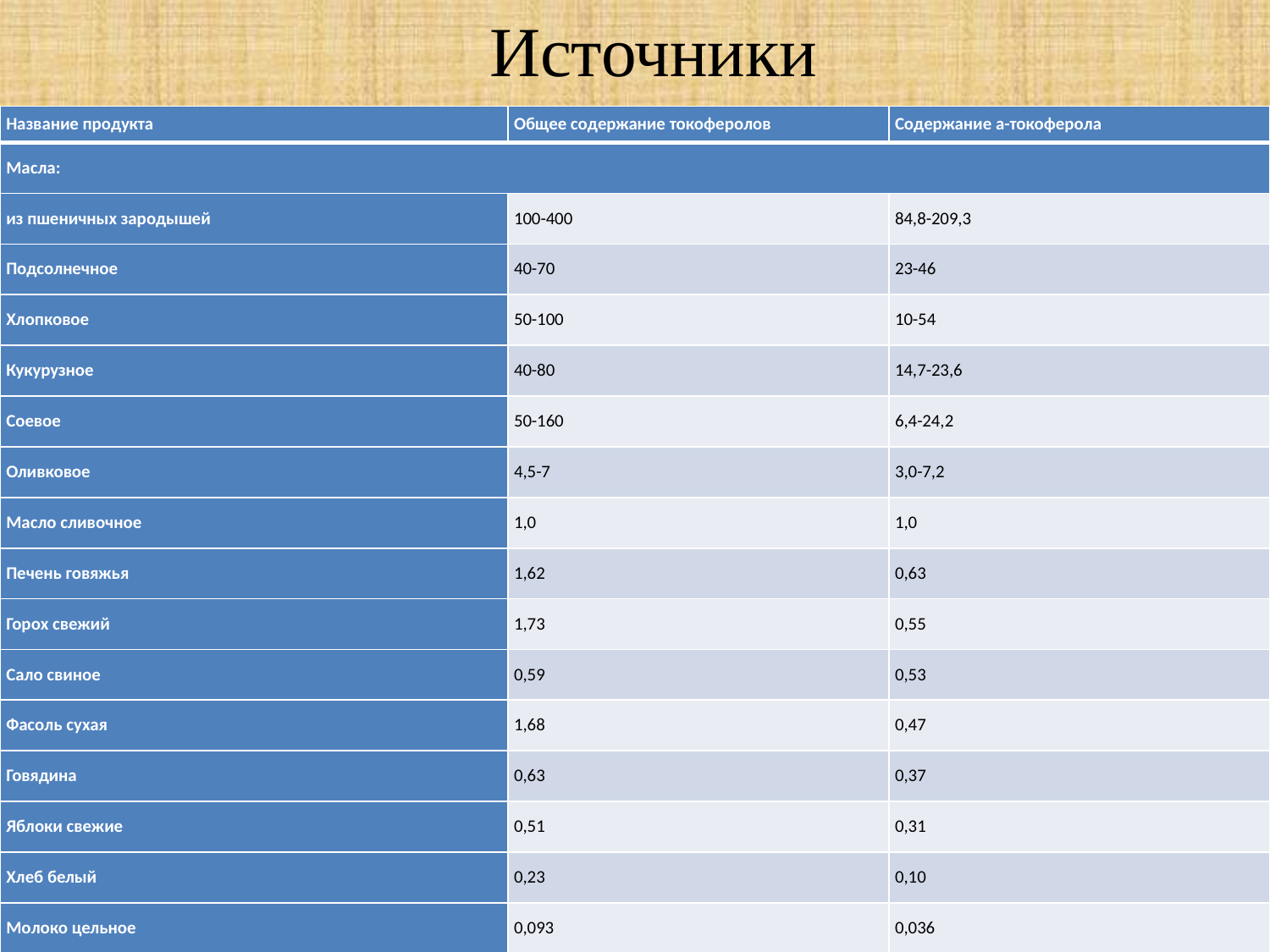

Источники
| Название продукта | Общее содержание токоферолов | Содержание a-токоферола |
| --- | --- | --- |
| Масла: |  |  |
| из пшеничных зародышей | 100-400 | 84,8-209,3 |
| Подсолнечное | 40-70 | 23-46 |
| Хлопковое | 50-100 | 10-54 |
| Кукурузное | 40-80 | 14,7-23,6 |
| Соевое | 50-160 | 6,4-24,2 |
| Оливковое | 4,5-7 | 3,0-7,2 |
| Масло сливочное | 1,0 | 1,0 |
| Печень говяжья | 1,62 | 0,63 |
| Горох свежий | 1,73 | 0,55 |
| Сало свиное | 0,59 | 0,53 |
| Фасоль сухая | 1,68 | 0,47 |
| Говядина | 0,63 | 0,37 |
| Яблоки свежие | 0,51 | 0,31 |
| Хлеб белый | 0,23 | 0,10 |
| Молоко цельное | 0,093 | 0,036 |